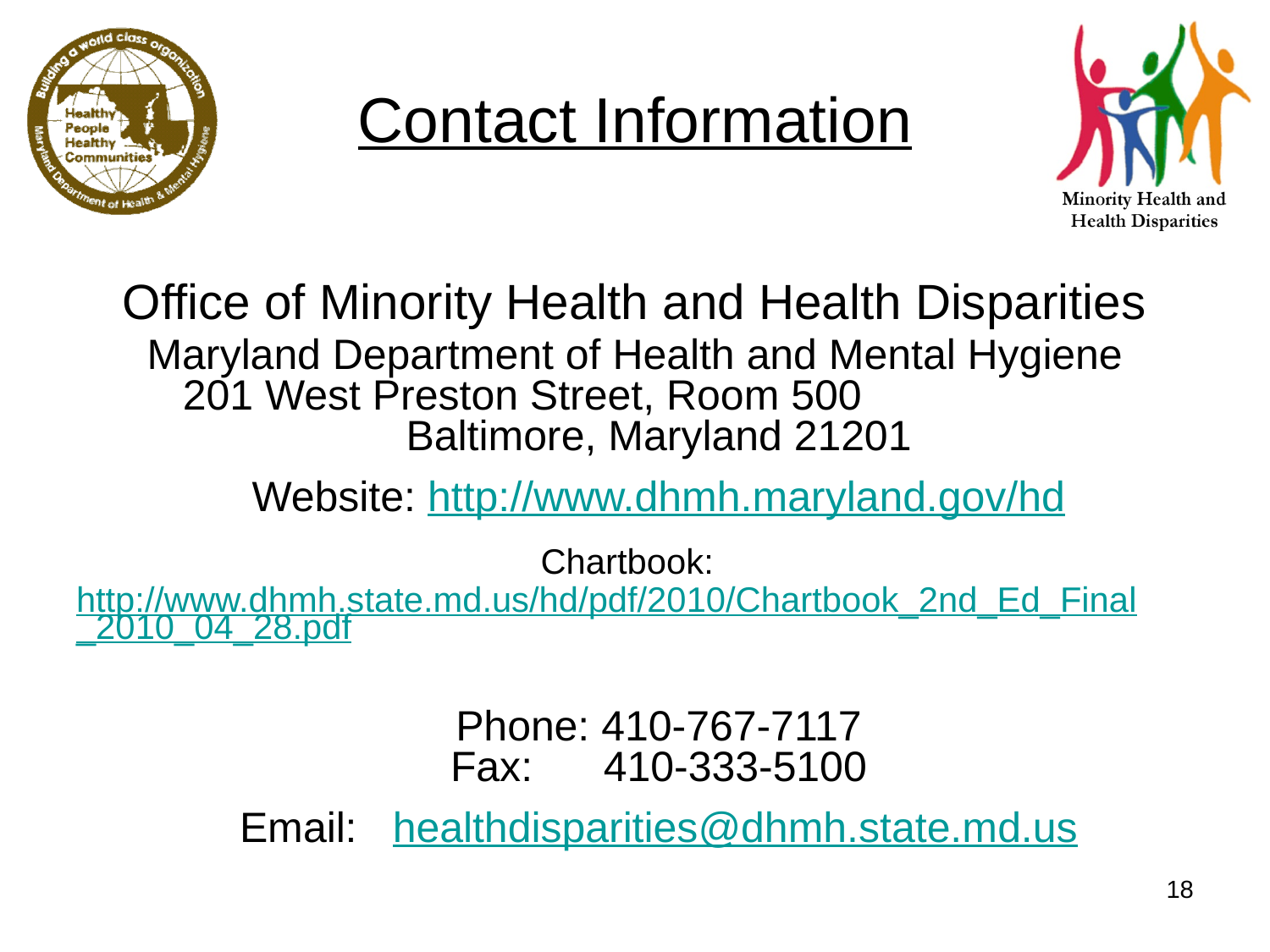

# Contact Information
Office of Minority Health and Health Disparities
Maryland Department of Health and Mental Hygiene
201 West Preston Street, Room 500                        Baltimore, Maryland 21201
Website: http://www.dhmh.maryland.gov/hd
Chartbook: http://www.dhmh.state.md.us/hd/pdf/2010/Chartbook_2nd_Ed_Final_2010_04_28.pdf
Phone: 410-767-7117
Fax:      410-333-5100
Email:   healthdisparities@dhmh.state.md.us
18